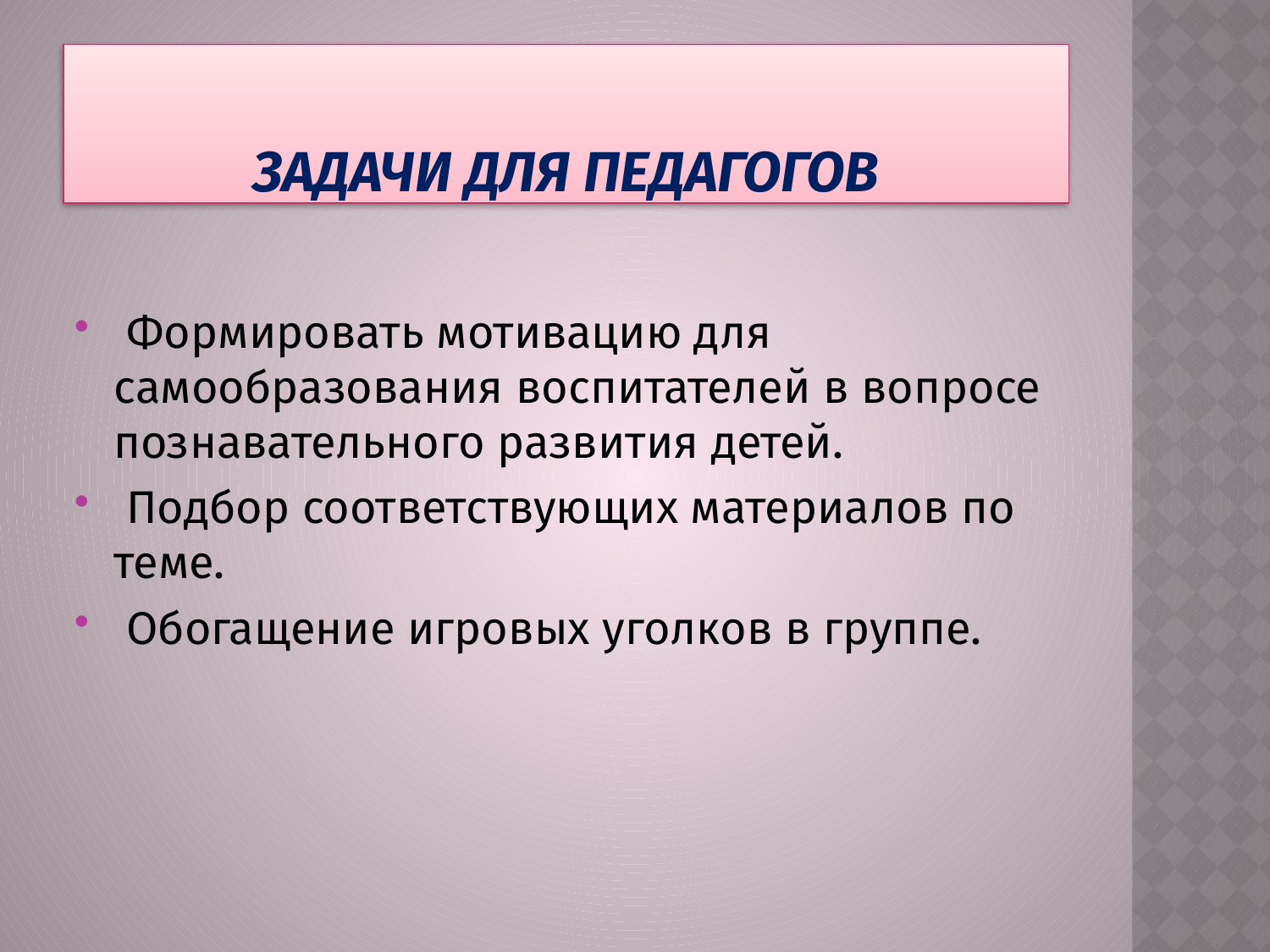

# Задачи для педагогов
 Формировать мотивацию для самообразования воспитателей в вопросе познавательного развития детей.
 Подбор соответствующих материалов по теме.
 Обогащение игровых уголков в группе.